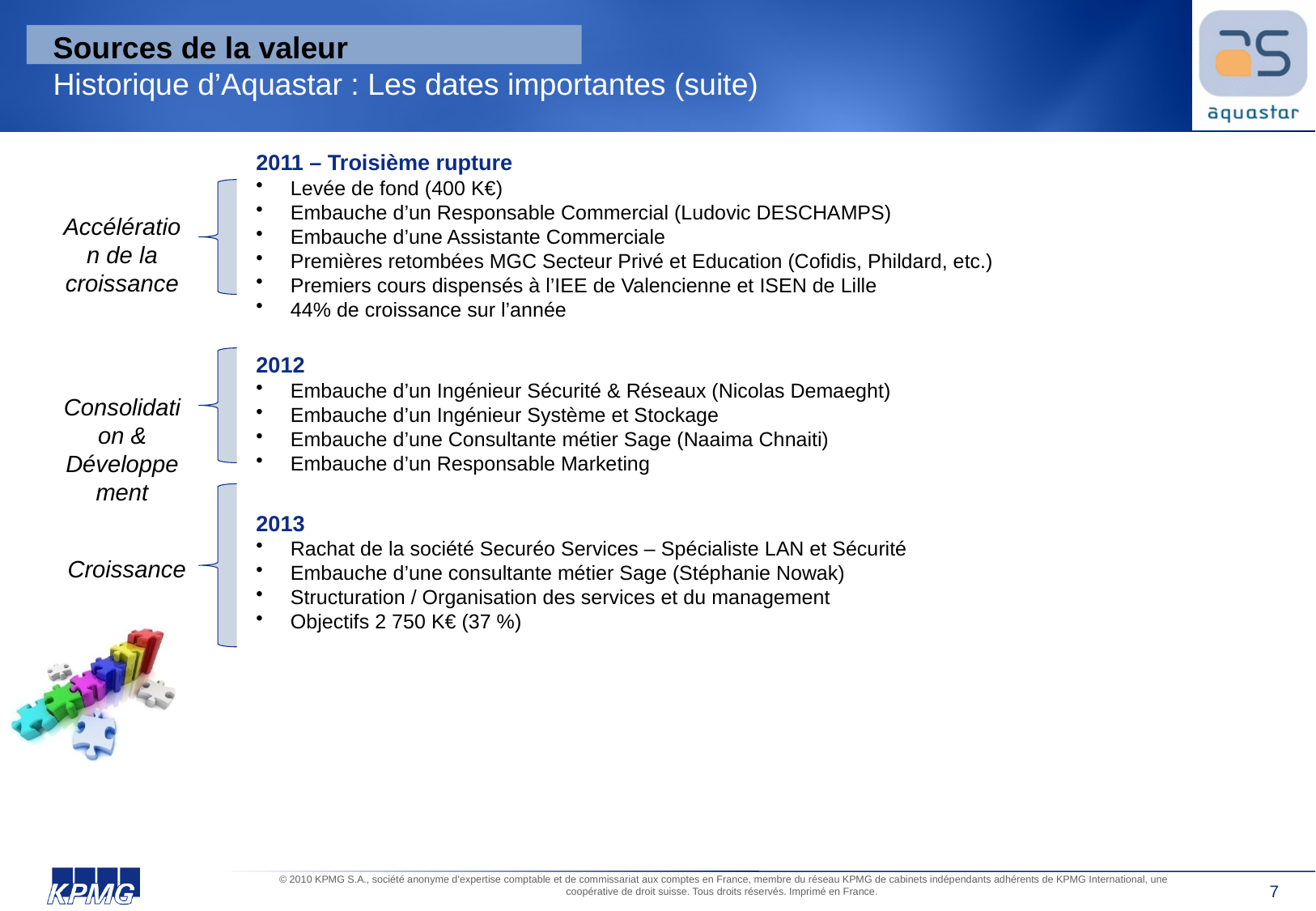

Sources de la valeur
  Historique d’Aquastar : Les dates importantes (suite)

2011 – Troisième rupture
 Levée de fond (400 K€)
 Embauche d’un Responsable Commercial (Ludovic DESCHAMPS)
 Embauche d’une Assistante Commerciale
 Premières retombées MGC Secteur Privé et Education (Cofidis, Phildard, etc.)
 Premiers cours dispensés à l’IEE de Valencienne et ISEN de Lille
 44% de croissance sur l’année

Accélération de la croissance

2012
 Embauche d’un Ingénieur Sécurité & Réseaux (Nicolas Demaeght)
 Embauche d’un Ingénieur Système et Stockage
 Embauche d’une Consultante métier Sage (Naaima Chnaiti)
 Embauche d’un Responsable Marketing

Consolidation & Développement

2013
 Rachat de la société Securéo Services – Spécialiste LAN et Sécurité
 Embauche d’une consultante métier Sage (Stéphanie Nowak)
 Structuration / Organisation des services et du management
 Objectifs 2 750 K€ (37 %)
Croissance
7